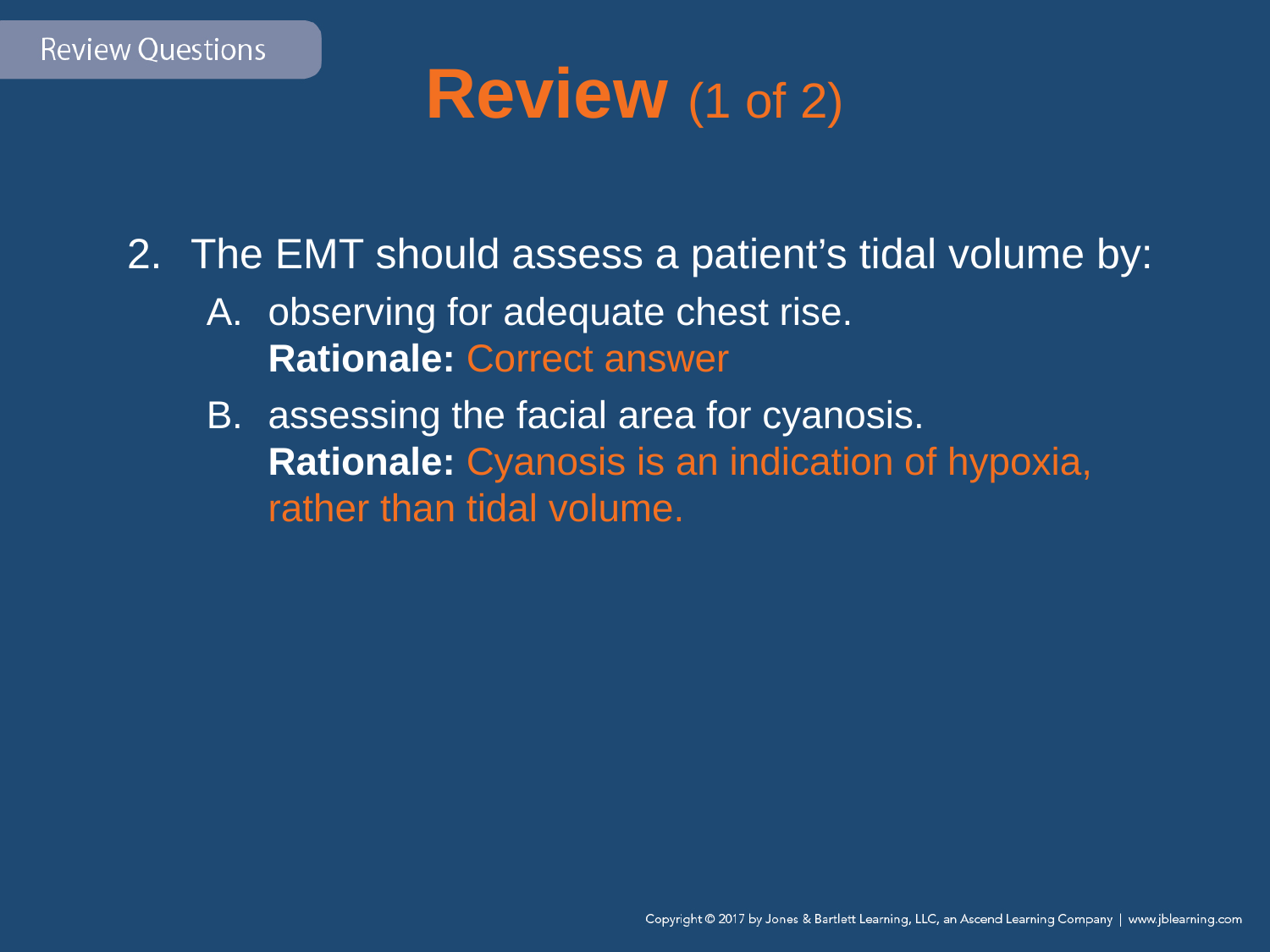

# Review (1 of 2)
The EMT should assess a patient’s tidal volume by:
observing for adequate chest rise.
Rationale: Correct answer
assessing the facial area for cyanosis.
Rationale: Cyanosis is an indication of hypoxia, rather than tidal volume.